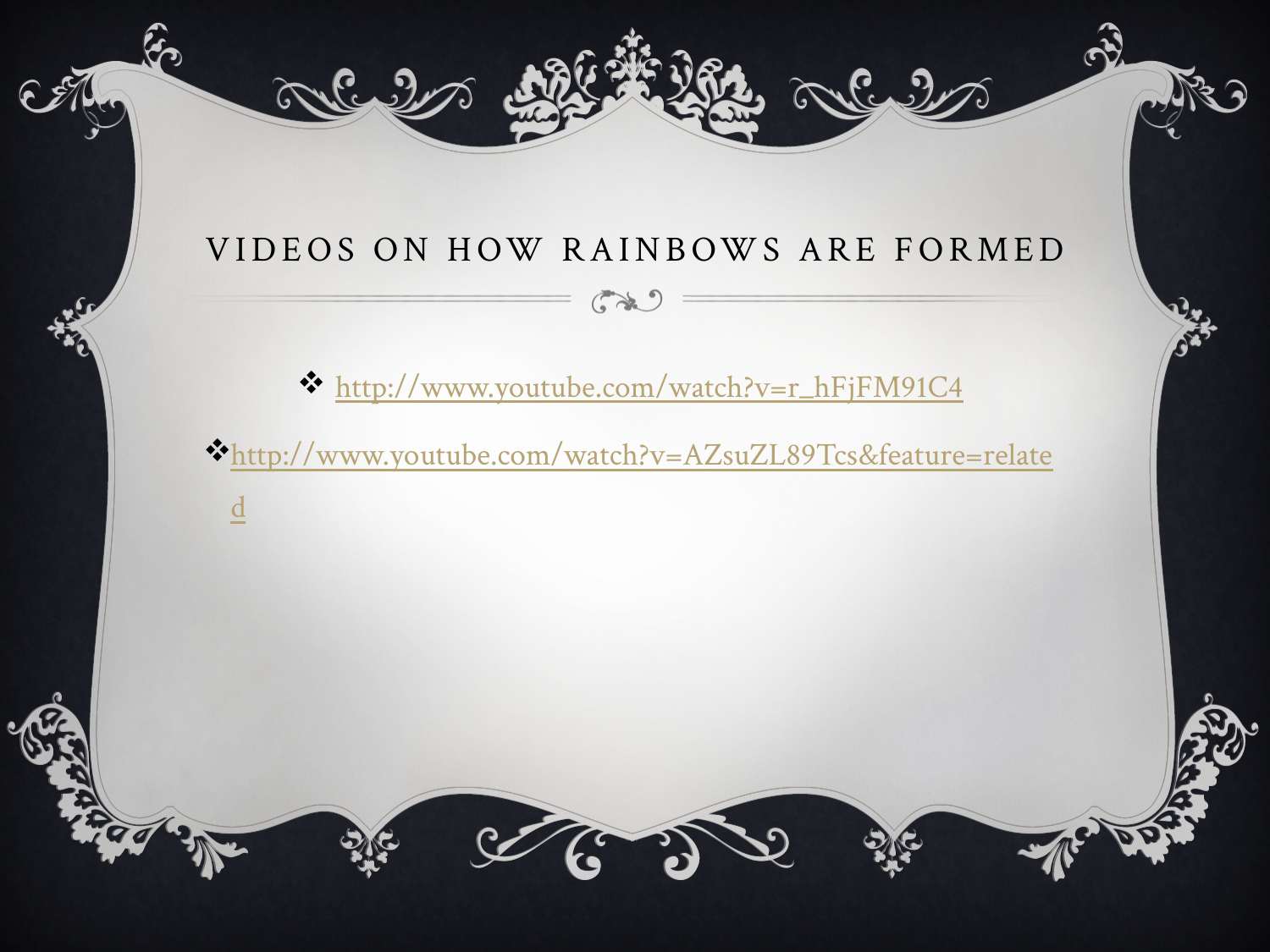

# Videos on how rainbows are formed
http://www.youtube.com/watch?v=r_hFjFM91C4
http://www.youtube.com/watch?v=AZsuZL89Tcs&feature=related